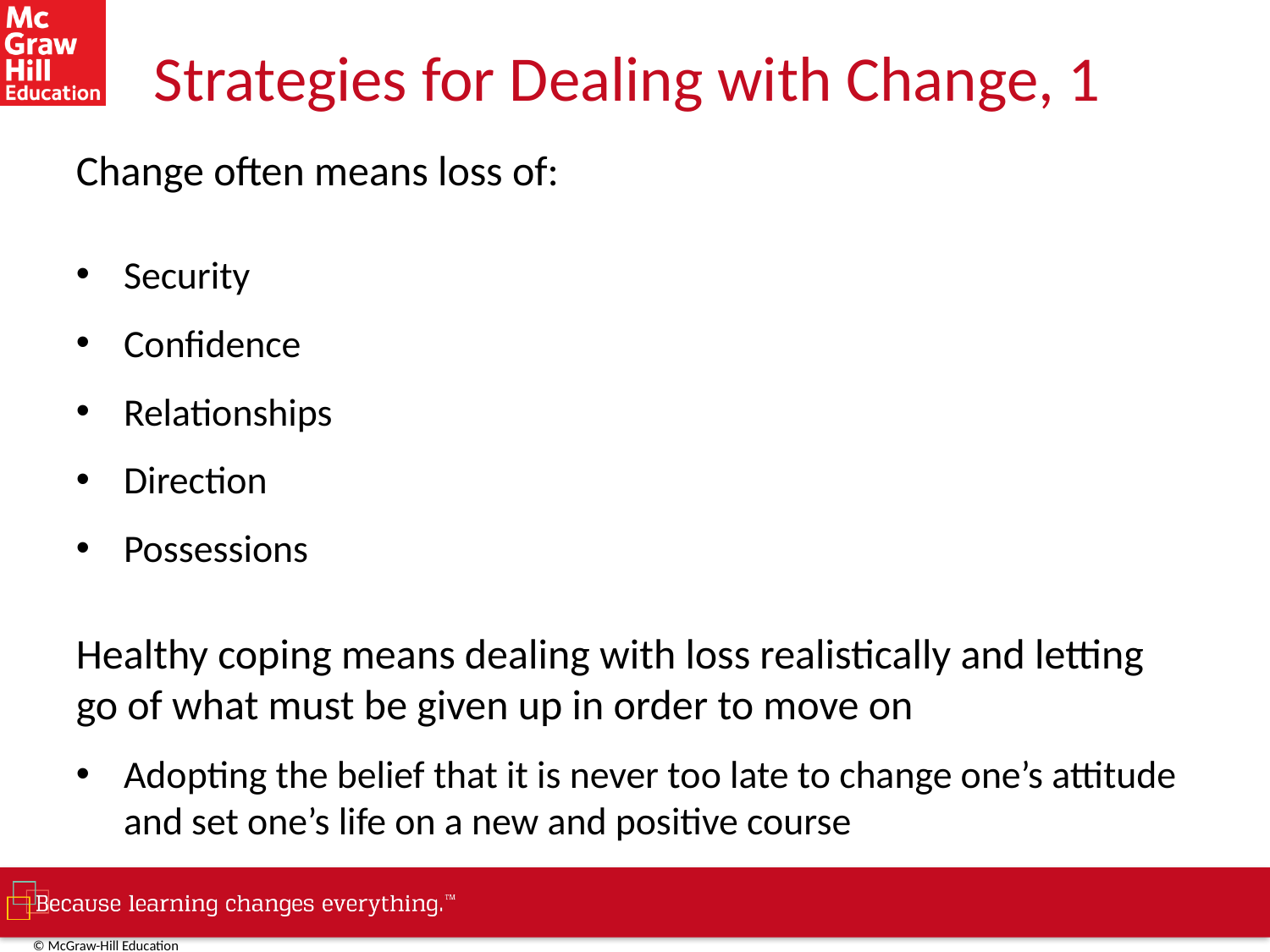

# Strategies for Dealing with Change, 1
Change often means loss of:

Security
Confidence
Relationships
Direction
Possessions

Healthy coping means dealing with loss realistically and letting go of what must be given up in order to move on
Adopting the belief that it is never too late to change one’s attitude and set one’s life on a new and positive course